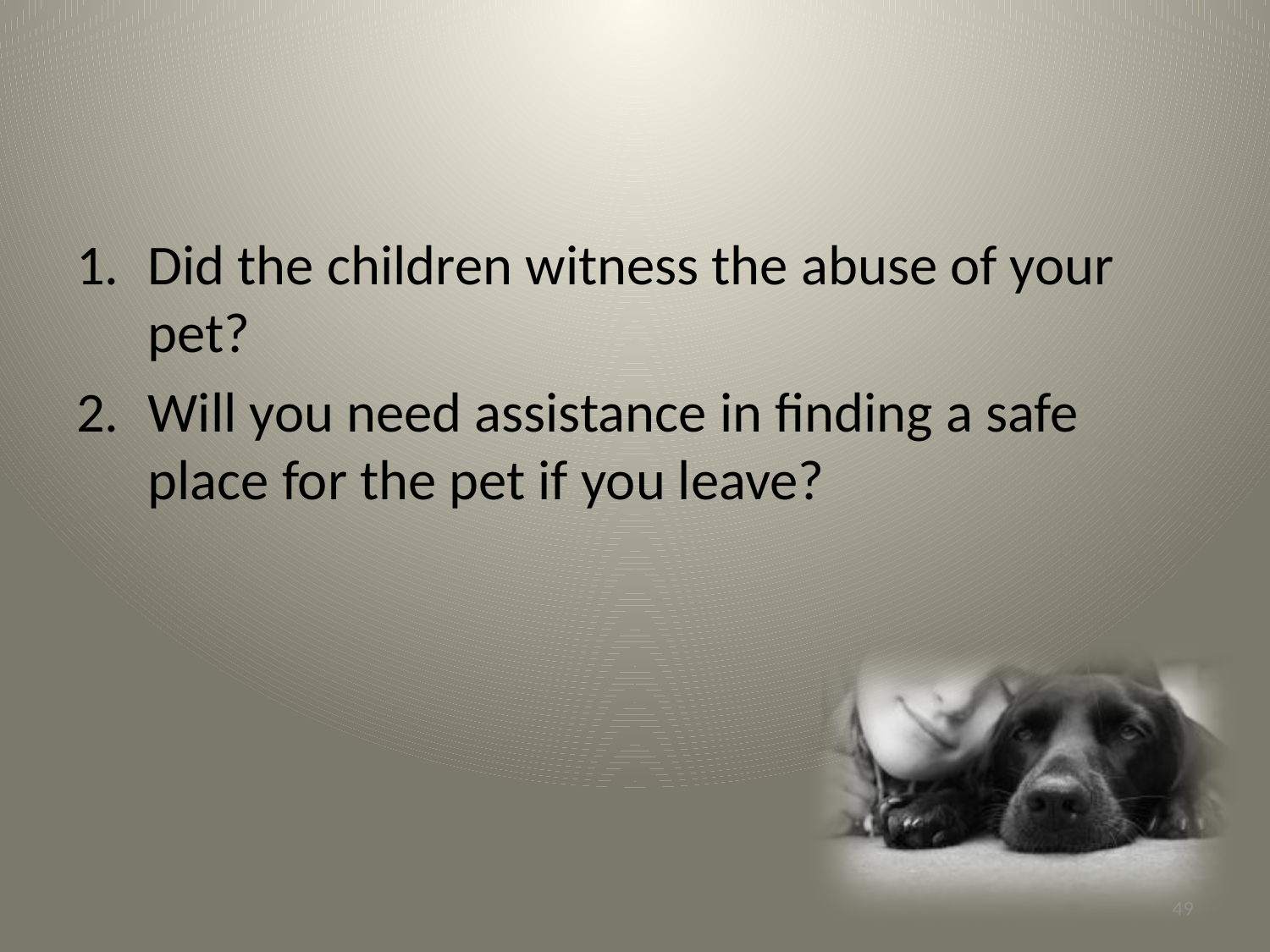

Did the children witness the abuse of your pet?
Will you need assistance in finding a safe place for the pet if you leave?

49